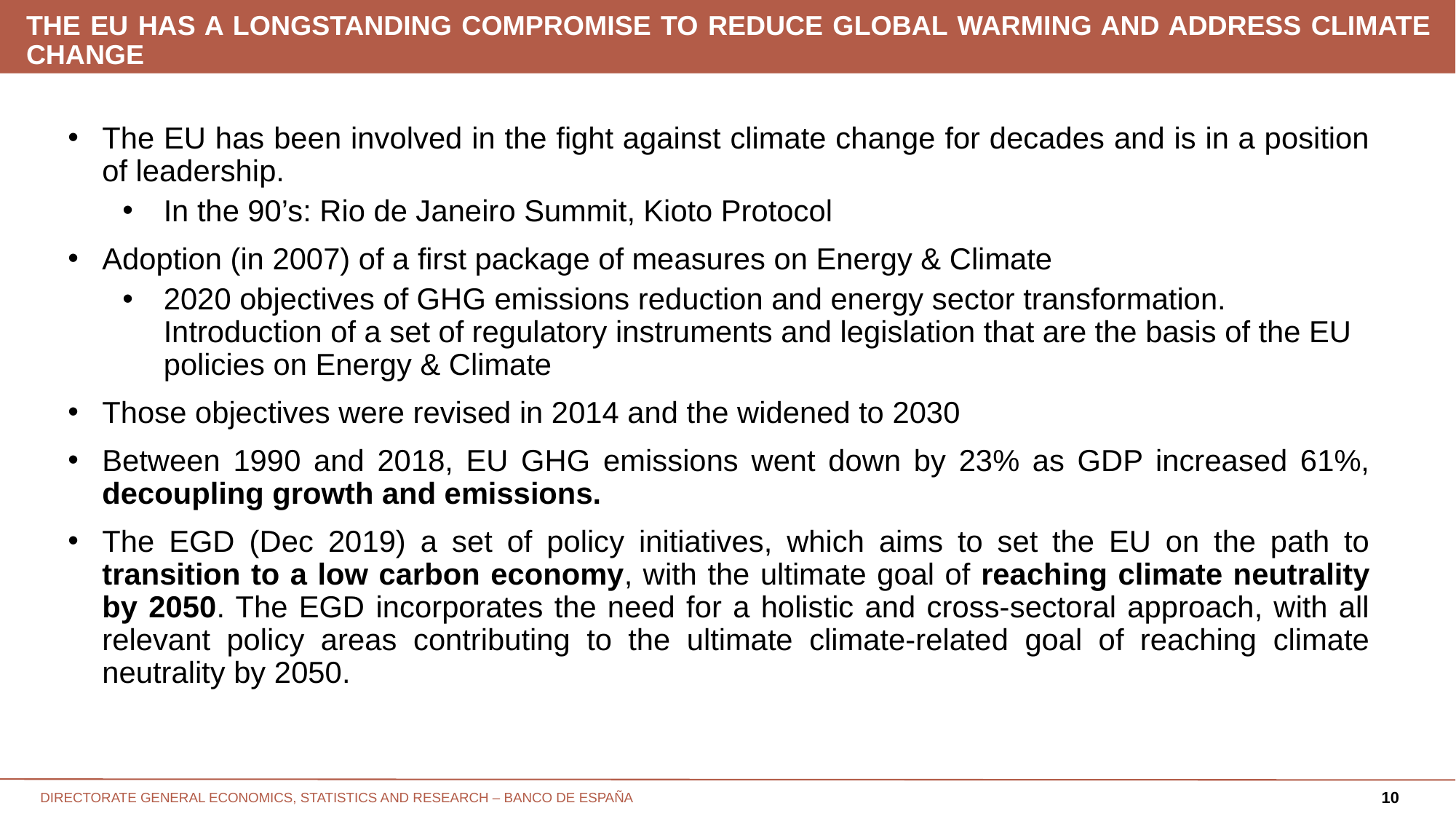

# The EU has a longstanding compromise to reduce global warming and address climate change
The EU has been involved in the fight against climate change for decades and is in a position of leadership.
In the 90’s: Rio de Janeiro Summit, Kioto Protocol
Adoption (in 2007) of a first package of measures on Energy & Climate
2020 objectives of GHG emissions reduction and energy sector transformation. Introduction of a set of regulatory instruments and legislation that are the basis of the EU policies on Energy & Climate
Those objectives were revised in 2014 and the widened to 2030
Between 1990 and 2018, EU GHG emissions went down by 23% as GDP increased 61%, decoupling growth and emissions.
The EGD (Dec 2019) a set of policy initiatives, which aims to set the EU on the path to transition to a low carbon economy, with the ultimate goal of reaching climate neutrality by 2050. The EGD incorporates the need for a holistic and cross-sectoral approach, with all relevant policy areas contributing to the ultimate climate-related goal of reaching climate neutrality by 2050.
10